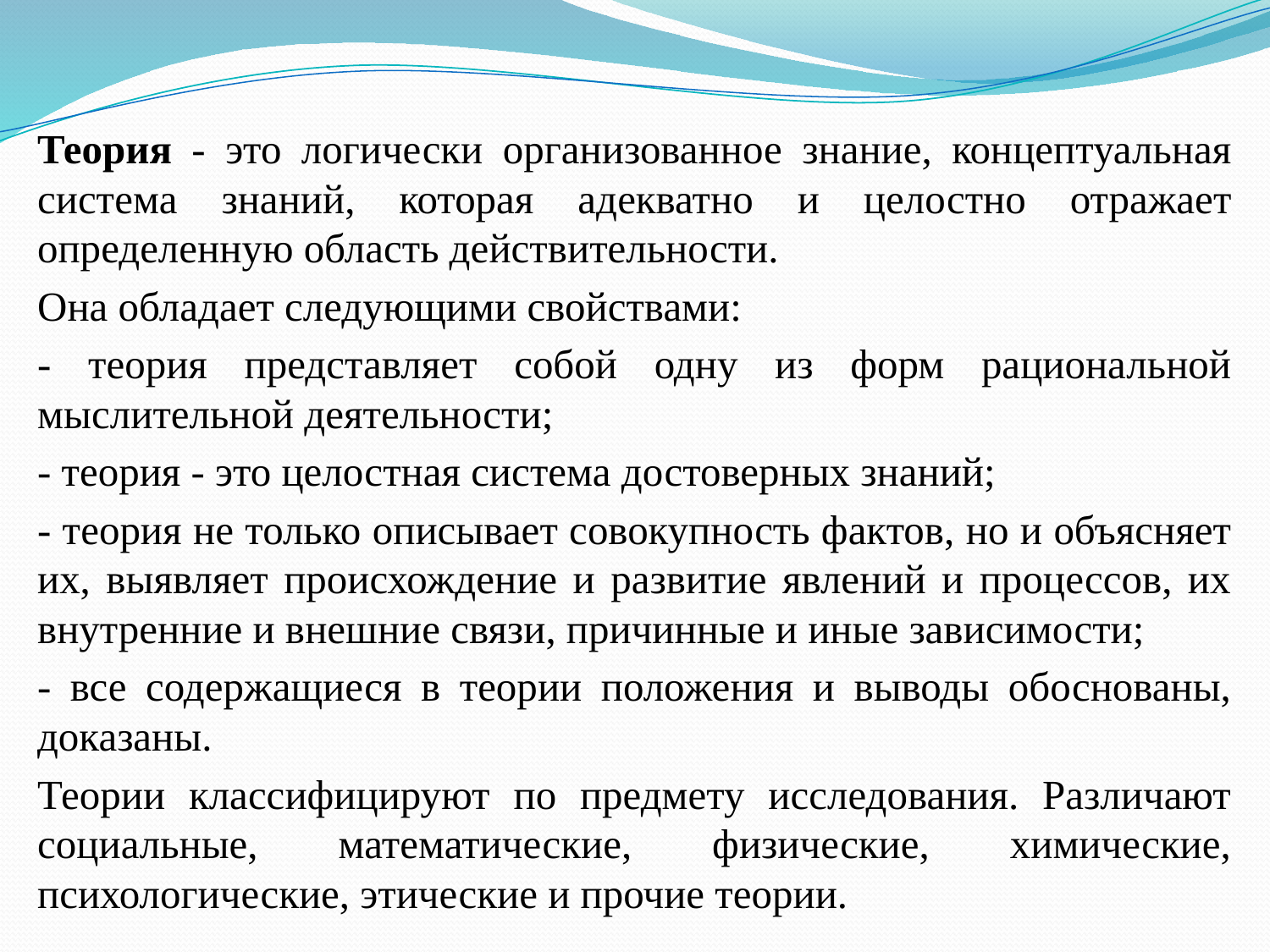

Теория - это логически организованное знание, концептуальная система знаний, которая адекватно и целостно отражает определенную область действительности.
Она обладает следующими свойствами:
- теория представляет собой одну из форм рациональной мыслительной деятельности;
- теория - это целостная система достоверных знаний;
- теория не только описывает совокупность фактов, но и объясняет их, выявляет происхождение и развитие явлений и процессов, их внутренние и внешние связи, причинные и иные зависимости;
- все содержащиеся в теории положения и выводы обоснованы, доказаны.
Теории классифицируют по предмету исследования. Различают социальные, математические, физические, химические, психологические, этические и прочие теории.